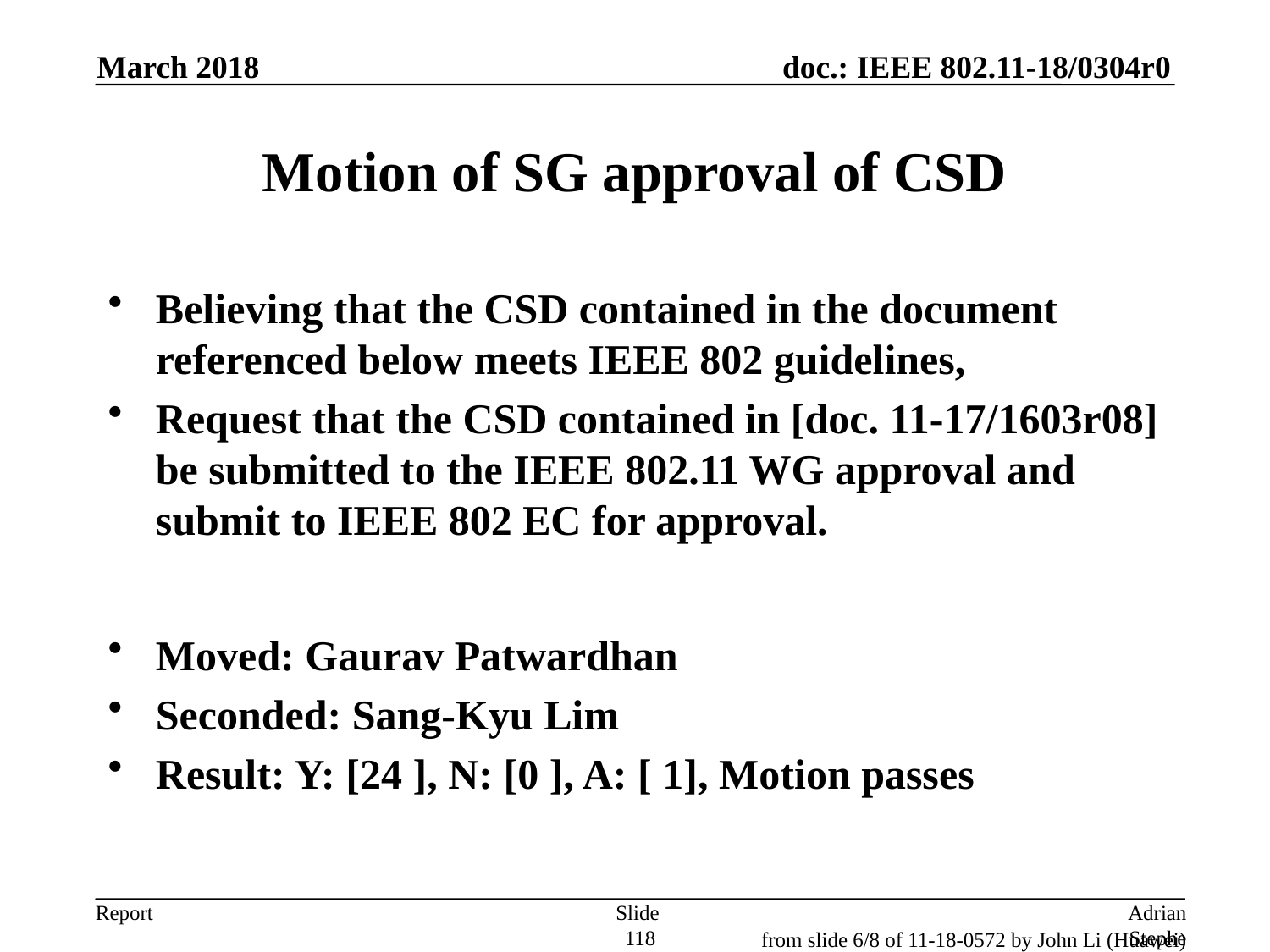

March 2018
# Motion of SG approval of CSD
Believing that the CSD contained in the document referenced below meets IEEE 802 guidelines,
Request that the CSD contained in [doc. 11-17/1603r08] be submitted to the IEEE 802.11 WG approval and submit to IEEE 802 EC for approval.

Moved: Gaurav Patwardhan
Seconded: Sang-Kyu Lim
Result: Y: [24 ], N: [0 ], A: [ 1], Motion passes
Slide 118
Adrian Stephens, Intel Corporation
from slide 6/8 of 11-18-0572 by John Li (Huawei)